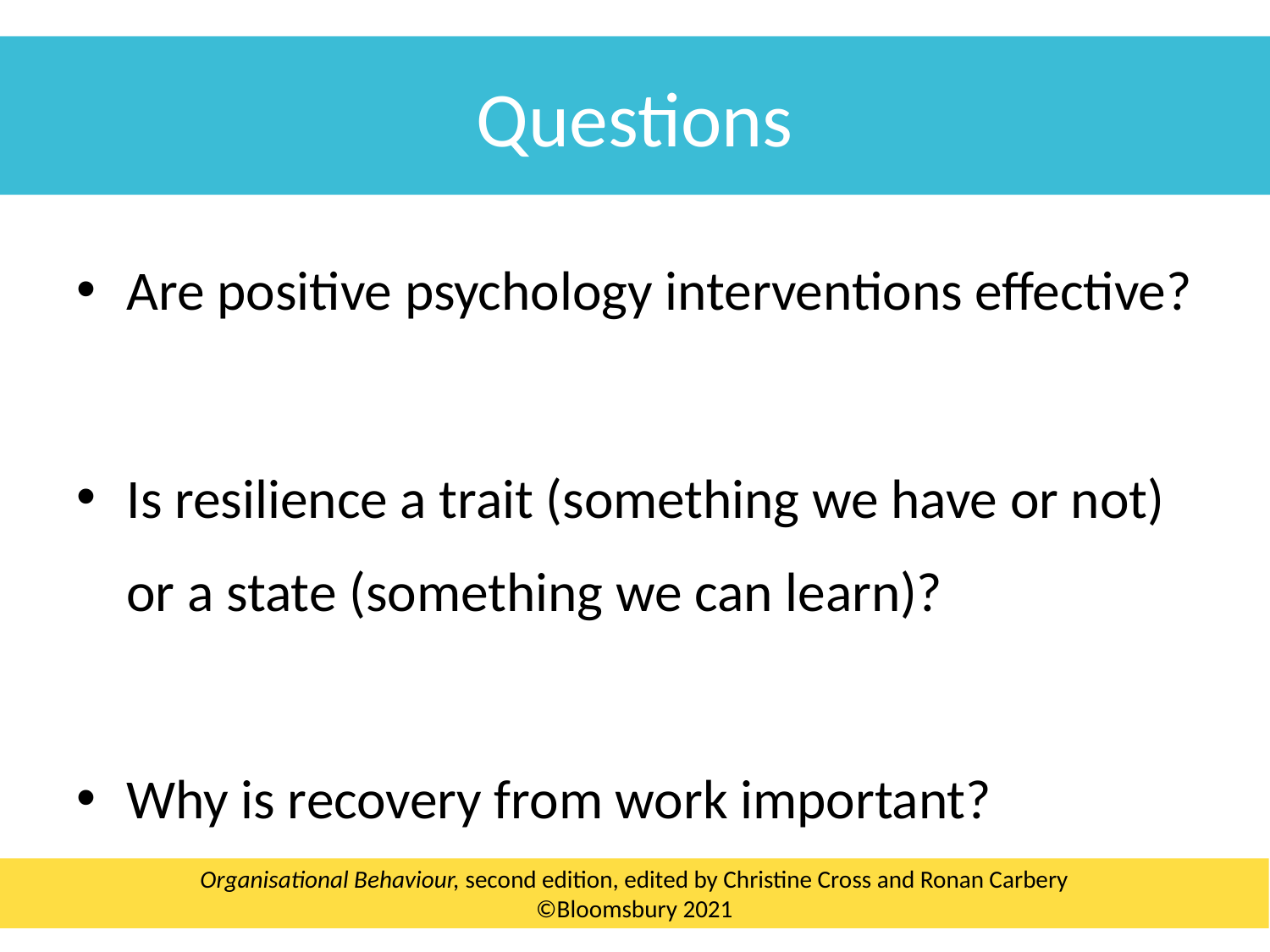

Questions
Are positive psychology interventions effective?

Is resilience a trait (something we have or not) or a state (something we can learn)?

Why is recovery from work important?